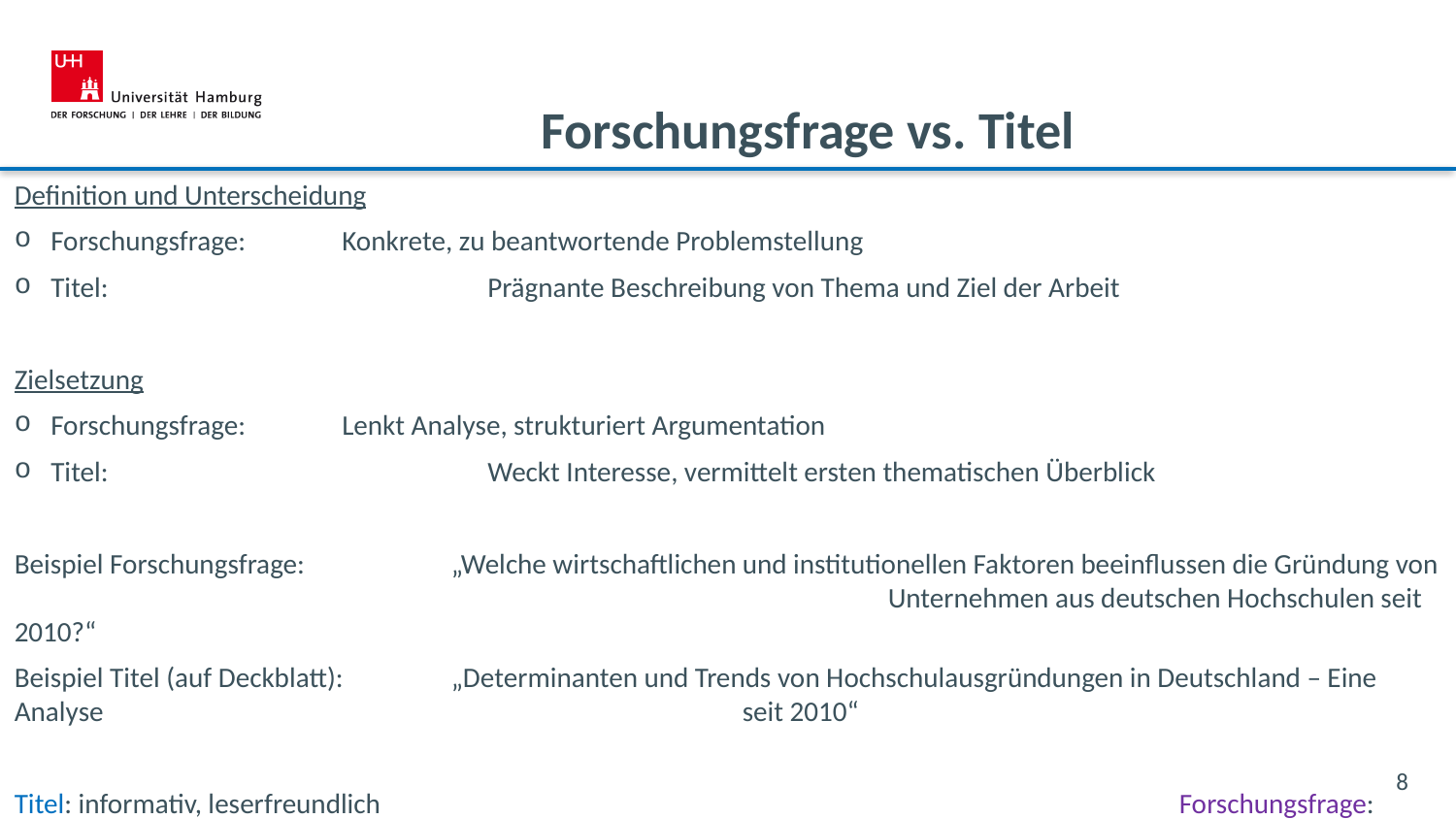

Forschungsfrage vs. Titel
Definition und Unterscheidung
Forschungsfrage: 	Konkrete, zu beantwortende Problemstellung
Titel: 			Prägnante Beschreibung von Thema und Ziel der Arbeit

Zielsetzung
Forschungsfrage: 	Lenkt Analyse, strukturiert Argumentation
Titel: 			Weckt Interesse, vermittelt ersten thematischen Überblick

Beispiel Forschungsfrage: 	„Welche wirtschaftlichen und institutionellen Faktoren beeinflussen die Gründung von 						Unternehmen aus deutschen Hochschulen seit 2010?“
Beispiel Titel (auf Deckblatt):	„Determinanten und Trends von Hochschulausgründungen in Deutschland – Eine Analyse 					seit 2010“

Titel: informativ, leserfreundlich						Forschungsfrage: präzise, analytisch
8